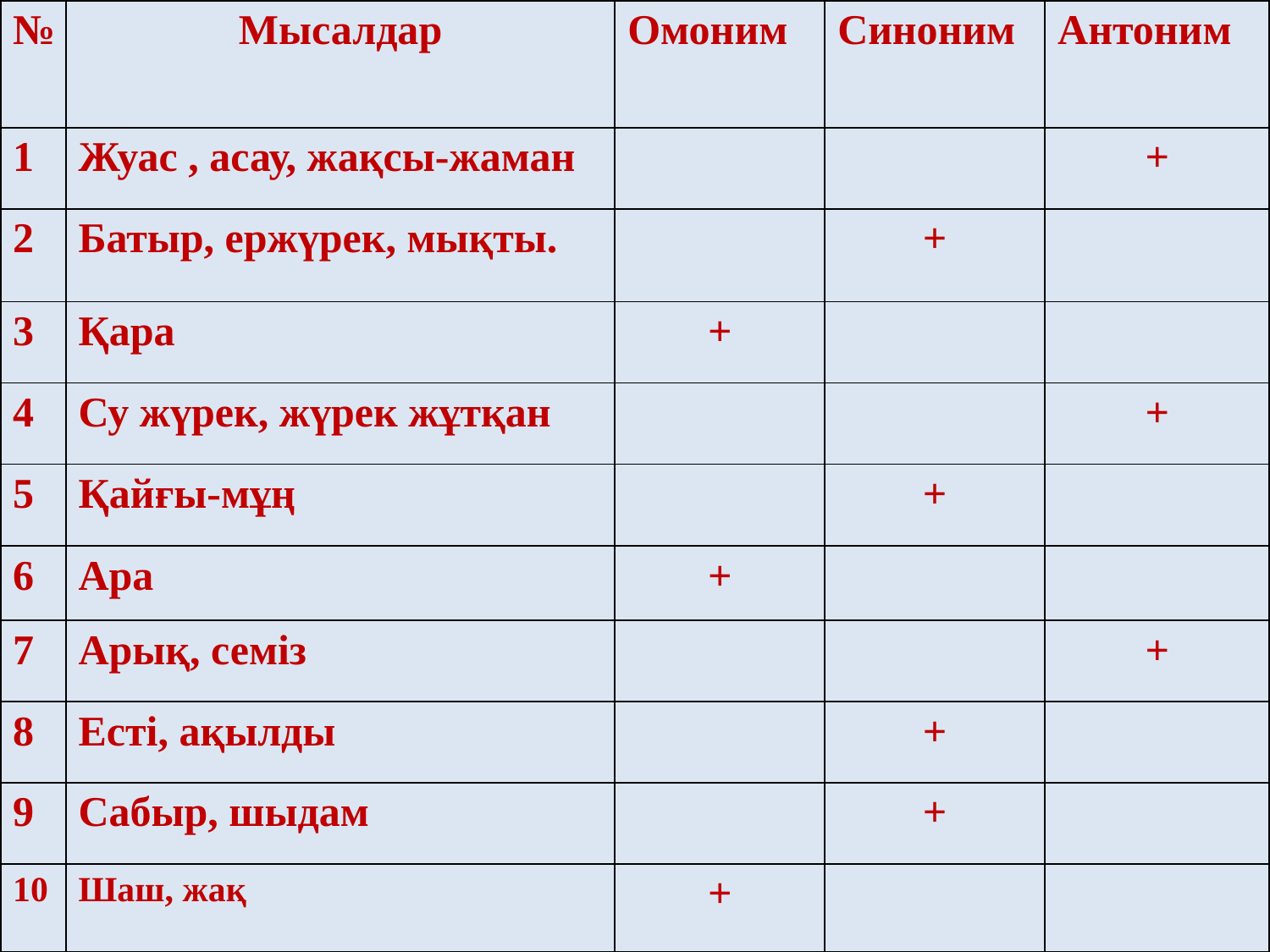

| № | Мысалдар | Омоним | Синоним | Антоним |
| --- | --- | --- | --- | --- |
| 1 | Жуас , асау, жақсы-жаман |  |  | + |
| 2 | Батыр, ержүрек, мықты. |  | + |  |
| 3 | Қара | + |  |  |
| 4 | Су жүрек, жүрек жұтқан |  |  | + |
| 5 | Қайғы-мұң |  | + |  |
| 6 | Ара | + |  |  |
| 7 | Арық, семіз |  |  | + |
| 8 | Есті, ақылды |  | + |  |
| 9 | Сабыр, шыдам |  | + |  |
| 10 | Шаш, жақ | + |  |  |